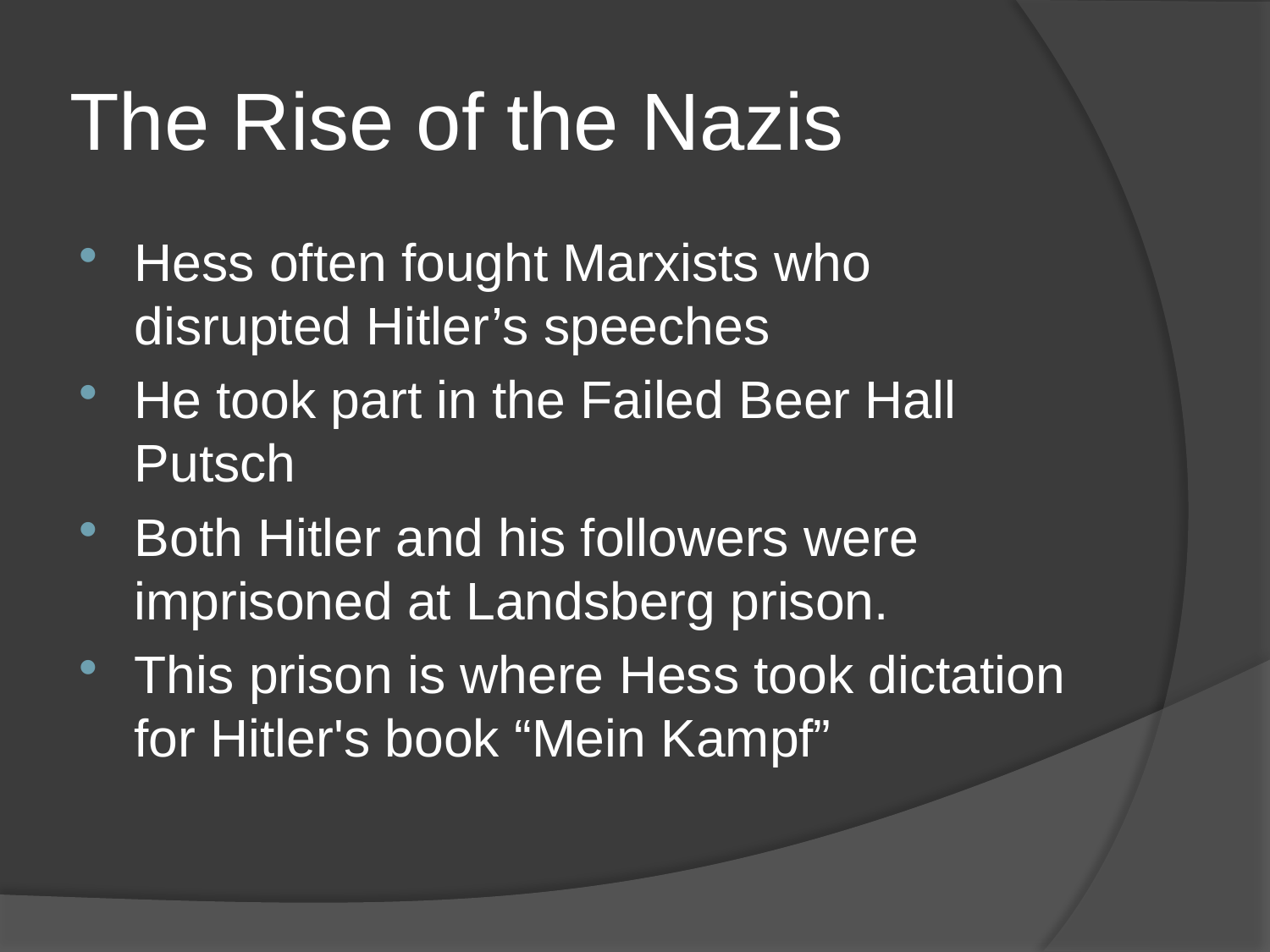

# The Rise of the Nazis
Hess often fought Marxists who disrupted Hitler’s speeches
He took part in the Failed Beer Hall Putsch
Both Hitler and his followers were imprisoned at Landsberg prison.
This prison is where Hess took dictation for Hitler's book “Mein Kampf”